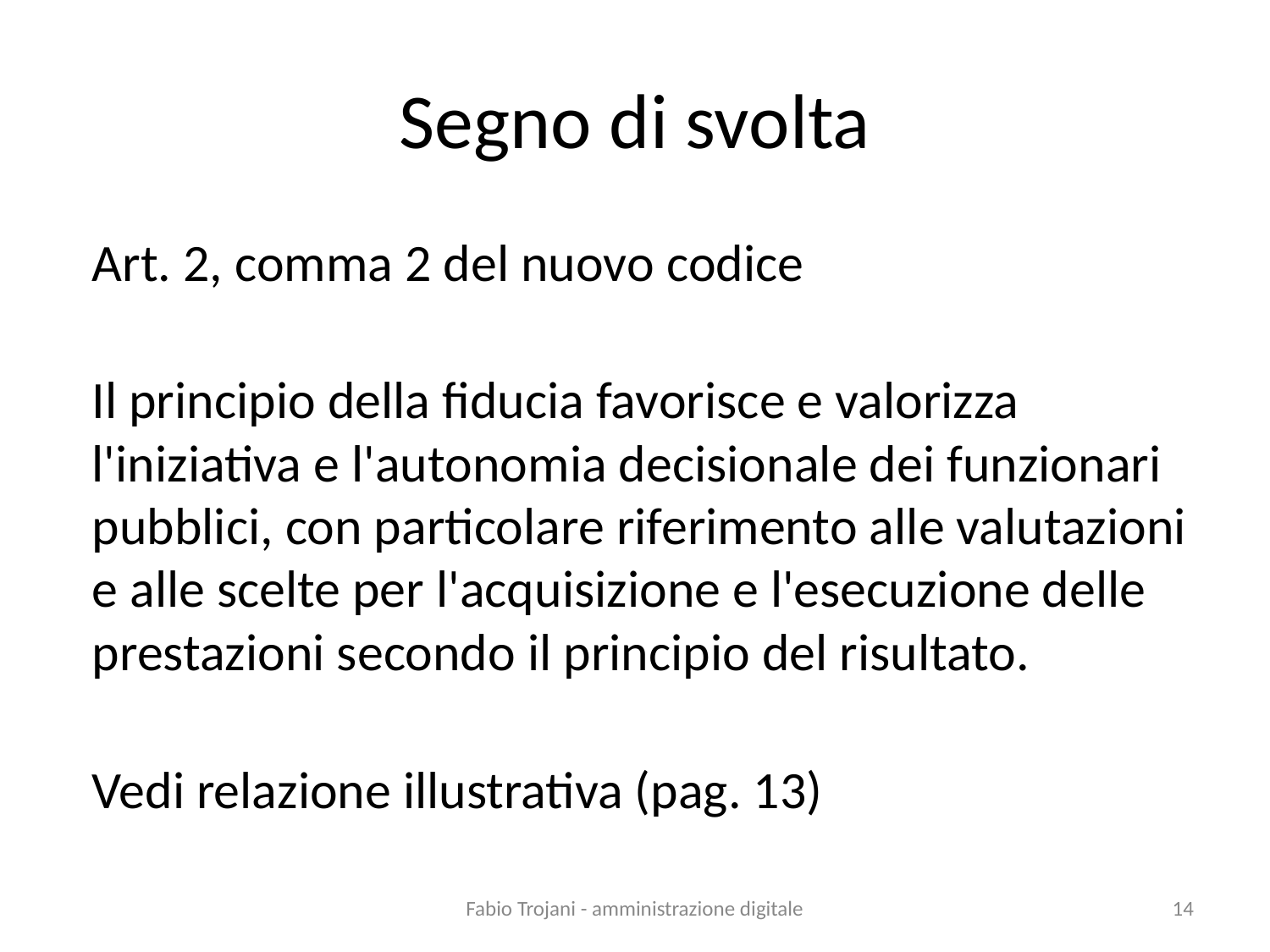

# Segno di svolta
Art. 2, comma 2 del nuovo codice

Il principio della fiducia favorisce e valorizza l'iniziativa e l'autonomia decisionale dei funzionari pubblici, con particolare riferimento alle valutazioni e alle scelte per l'acquisizione e l'esecuzione delle prestazioni secondo il principio del risultato.

Vedi relazione illustrativa (pag. 13)
Fabio Trojani - amministrazione digitale
14